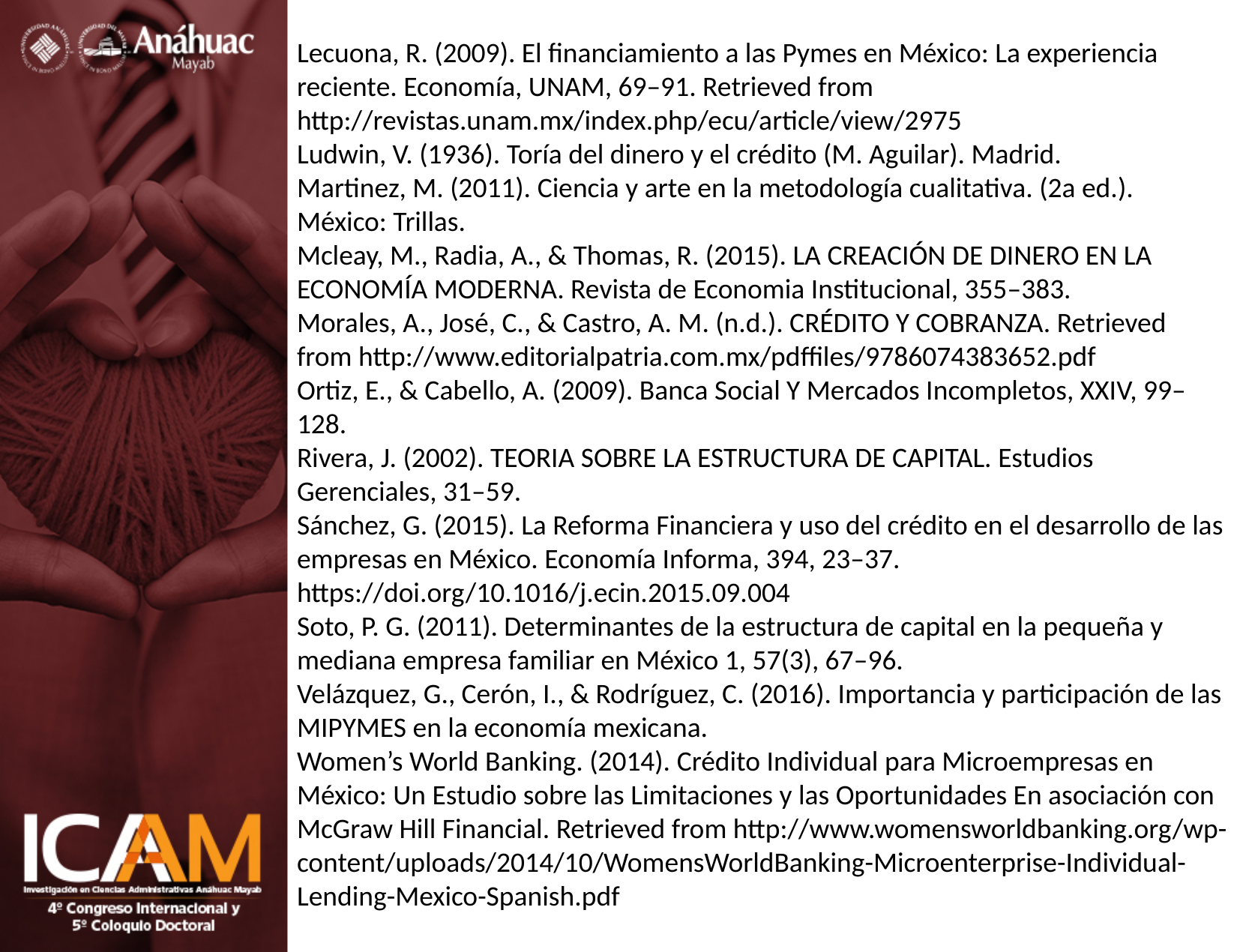

Lecuona, R. (2009). El financiamiento a las Pymes en México: La experiencia reciente. Economía, UNAM, 69–91. Retrieved from http://revistas.unam.mx/index.php/ecu/article/view/2975
Ludwin, V. (1936). Toría del dinero y el crédito (M. Aguilar). Madrid.
Martinez, M. (2011). Ciencia y arte en la metodología cualitativa. (2a ed.). México: Trillas.
Mcleay, M., Radia, A., & Thomas, R. (2015). LA CREACIÓN DE DINERO EN LA ECONOMÍA MODERNA. Revista de Economia Institucional, 355–383.
Morales, A., José, C., & Castro, A. M. (n.d.). CRÉDITO Y COBRANZA. Retrieved from http://www.editorialpatria.com.mx/pdffiles/9786074383652.pdf
Ortiz, E., & Cabello, A. (2009). Banca Social Y Mercados Incompletos, XXIV, 99–128.
Rivera, J. (2002). TEORIA SOBRE LA ESTRUCTURA DE CAPITAL. Estudios Gerenciales, 31–59.
Sánchez, G. (2015). La Reforma Financiera y uso del crédito en el desarrollo de las empresas en México. Economía Informa, 394, 23–37. https://doi.org/10.1016/j.ecin.2015.09.004
Soto, P. G. (2011). Determinantes de la estructura de capital en la pequeña y mediana empresa familiar en México 1, 57(3), 67–96.
Velázquez, G., Cerón, I., & Rodríguez, C. (2016). Importancia y participación de las MIPYMES en la economía mexicana.
Women’s World Banking. (2014). Crédito Individual para Microempresas en México: Un Estudio sobre las Limitaciones y las Oportunidades En asociación con McGraw Hill Financial. Retrieved from http://www.womensworldbanking.org/wp-content/uploads/2014/10/WomensWorldBanking-Microenterprise-Individual-Lending-Mexico-Spanish.pdf